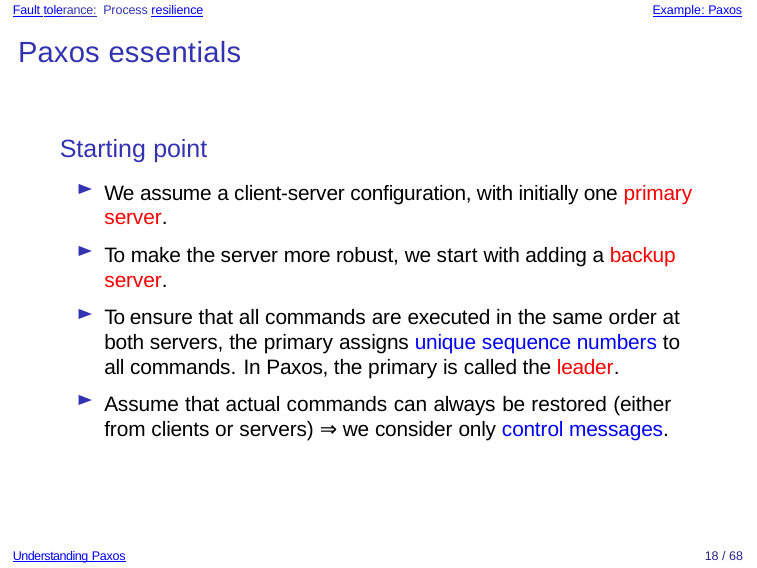

Fault tolerance: Process resilience
Example: Paxos
Paxos essentials

Starting point
We assume a client-server configuration, with initially one primary  server.
To make the server more robust, we start with adding a backup  server.
To ensure that all commands are executed in the same order at  both servers, the primary assigns unique sequence numbers to  all commands. In Paxos, the primary is called the leader.
Assume that actual commands can always be restored (either  from clients or servers) ⇒ we consider only control messages.
Understanding Paxos
18 / 68